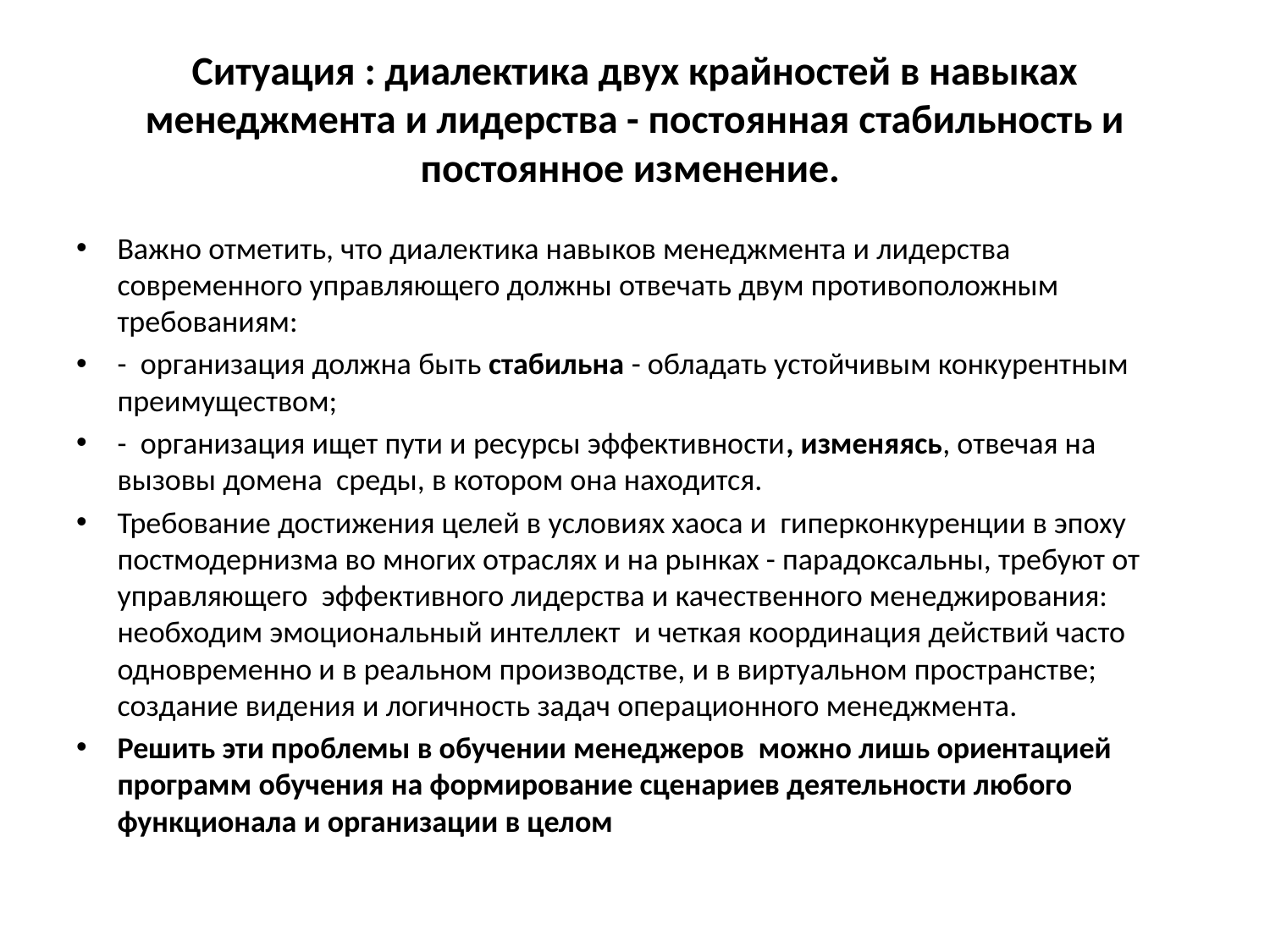

# Ситуация : диалектика двух крайностей в навыках менеджмента и лидерства - постоянная стабильность и постоянное изменение.
Важно отметить, что диалектика навыков менеджмента и лидерства  современного управляющего должны отвечать двум противоположным требованиям:
-  организация должна быть стабильна - обладать устойчивым конкурентным преимуществом;
-  организация ищет пути и ресурсы эффективности, изменяясь, отвечая на вызовы домена  среды, в котором она находится.
Требование достижения целей в условиях хаоса и  гиперконкуренции в эпоху постмодернизма во многих отраслях и на рынках - парадоксальны, требуют от управляющего  эффективного лидерства и качественного менеджирования: необходим эмоциональный интеллект  и четкая координация действий часто одновременно и в реальном производстве, и в виртуальном пространстве; создание видения и логичность задач операционного менеджмента.
Решить эти проблемы в обучении менеджеров  можно лишь ориентацией программ обучения на формирование сценариев деятельности любого функционала и организации в целом